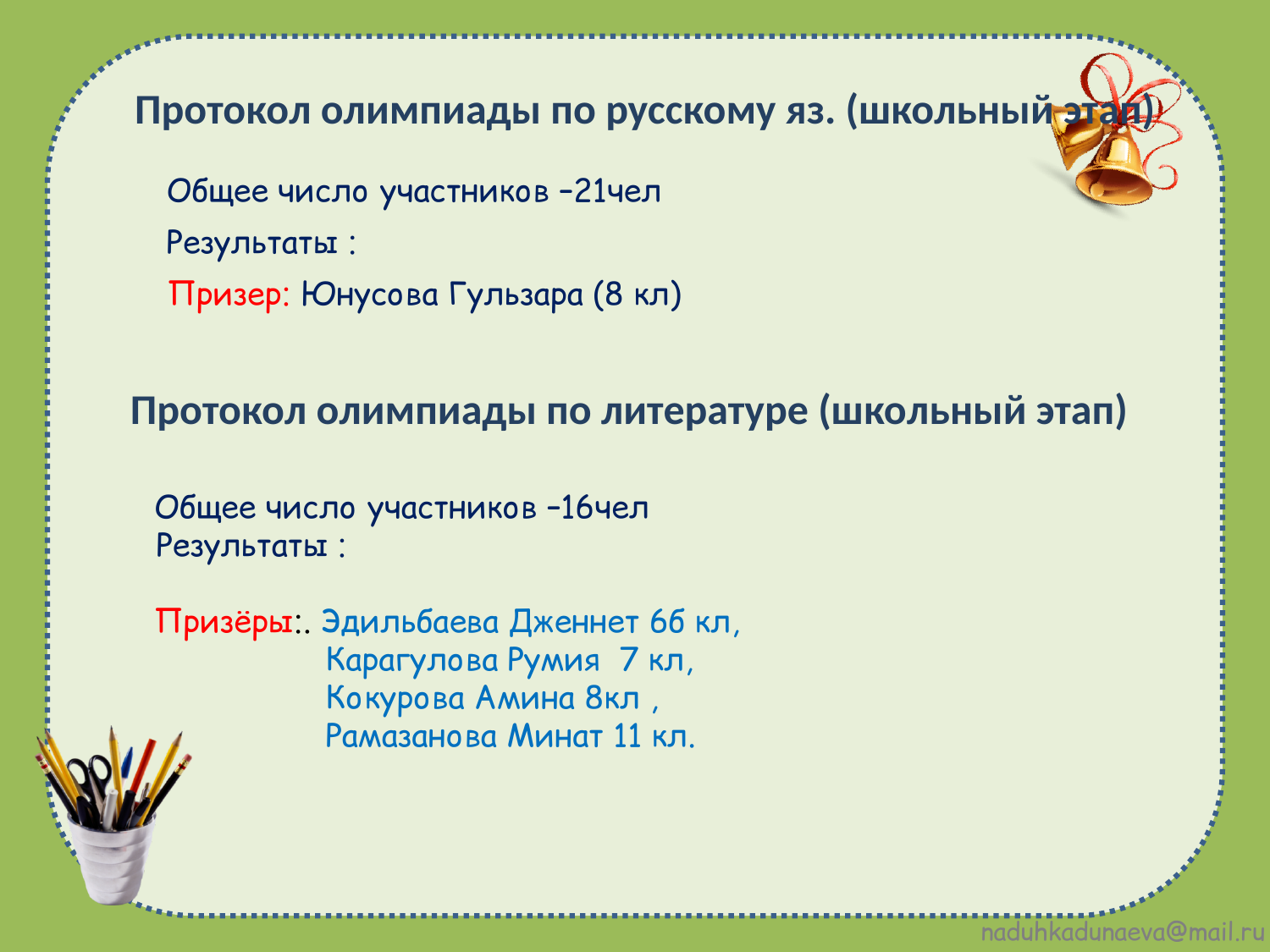

Протокол олимпиады по русскому яз. (школьный этап)
  Общее число участников –21чел
  Результаты :
Призер: Юнусова Гульзара (8 кл)
   Протокол олимпиады по литературе (школьный этап)
       Общее число участников –16чел
     Результаты :

       Призёры:. Эдильбаева Дженнет 6б кл,
                         Карагулова Румия  7 кл,
                         Кокурова Амина 8кл ,
                         Рамазанова Минат 11 кл.
.